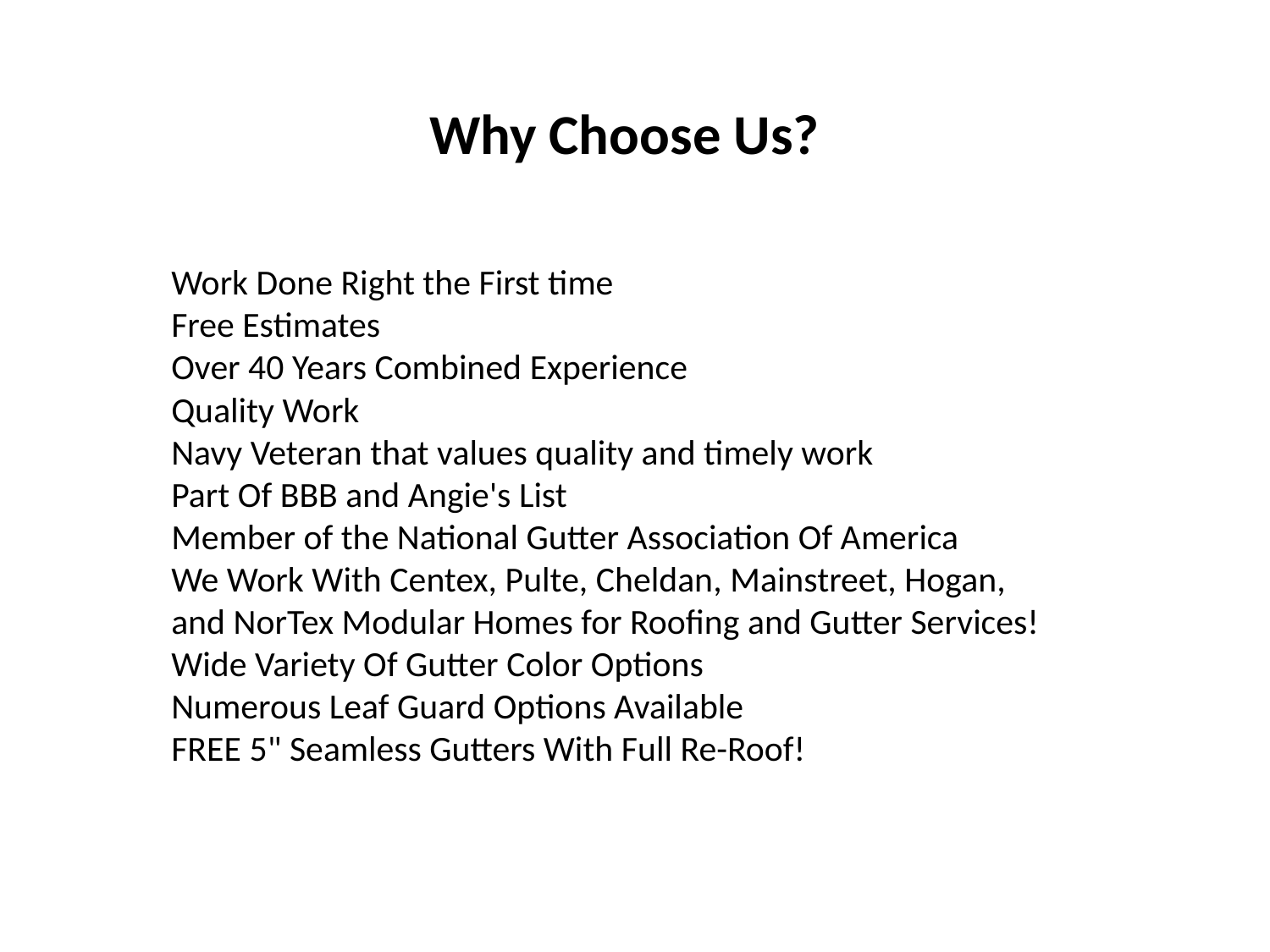

Why Choose Us?

Work Done Right the First time
Free Estimates
Over 40 Years Combined Experience
Quality Work
Navy Veteran that values quality and timely work
Part Of BBB and Angie's List
Member of the National Gutter Association Of America
We Work With Centex, Pulte, Cheldan, Mainstreet, Hogan, and NorTex Modular Homes for Roofing and Gutter Services!
Wide Variety Of Gutter Color Options
Numerous Leaf Guard Options Available
FREE 5" Seamless Gutters With Full Re-Roof!